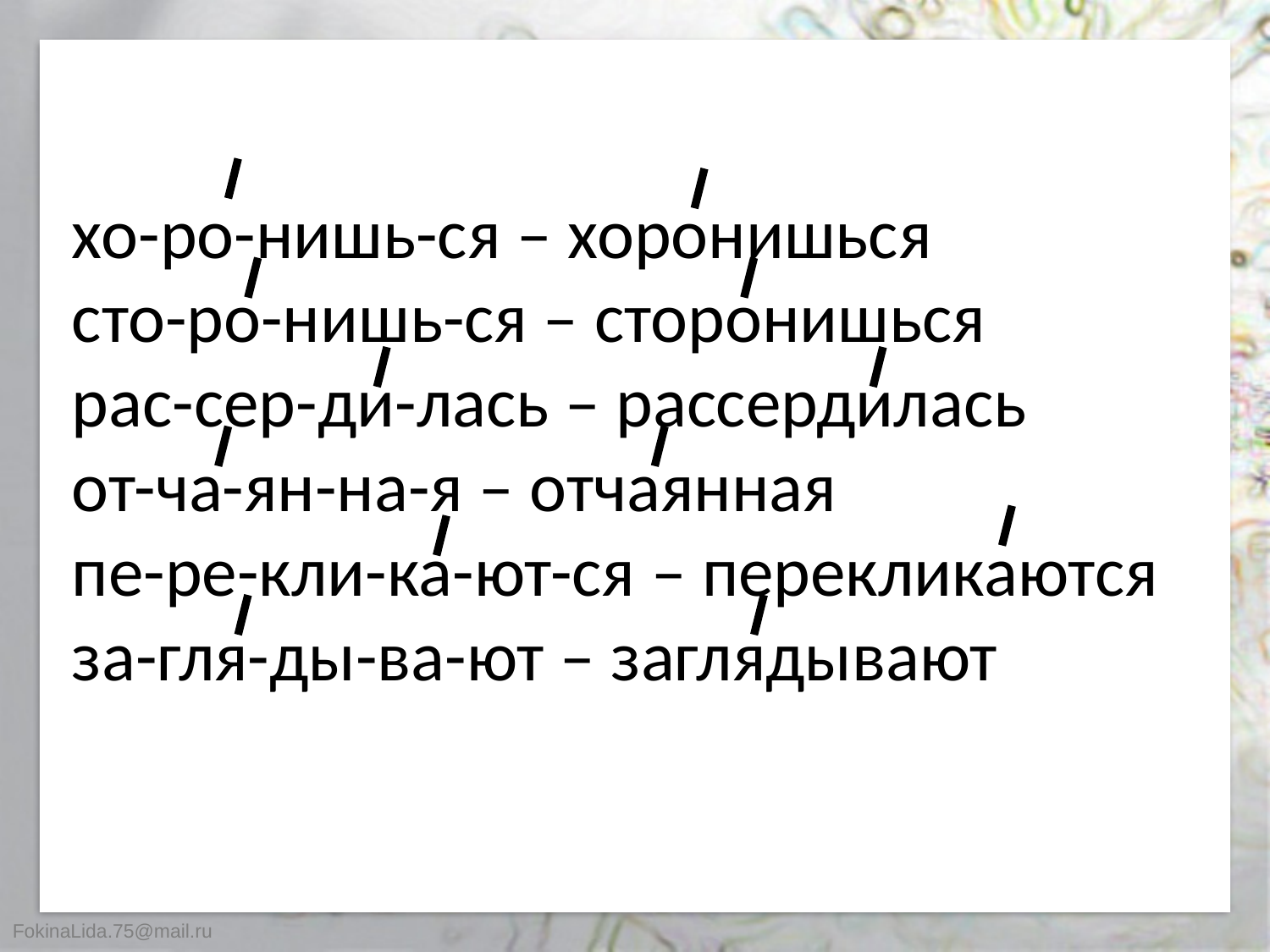

хо-ро-нишь-ся – хоронишься
сто-ро-нишь-ся – сторонишься
рас-сер-ди-лась – рассердилась
от-ча-ян-на-я – отчаянная
пе-ре-кли-ка-ют-ся – перекликаются
за-гля-ды-ва-ют – заглядывают